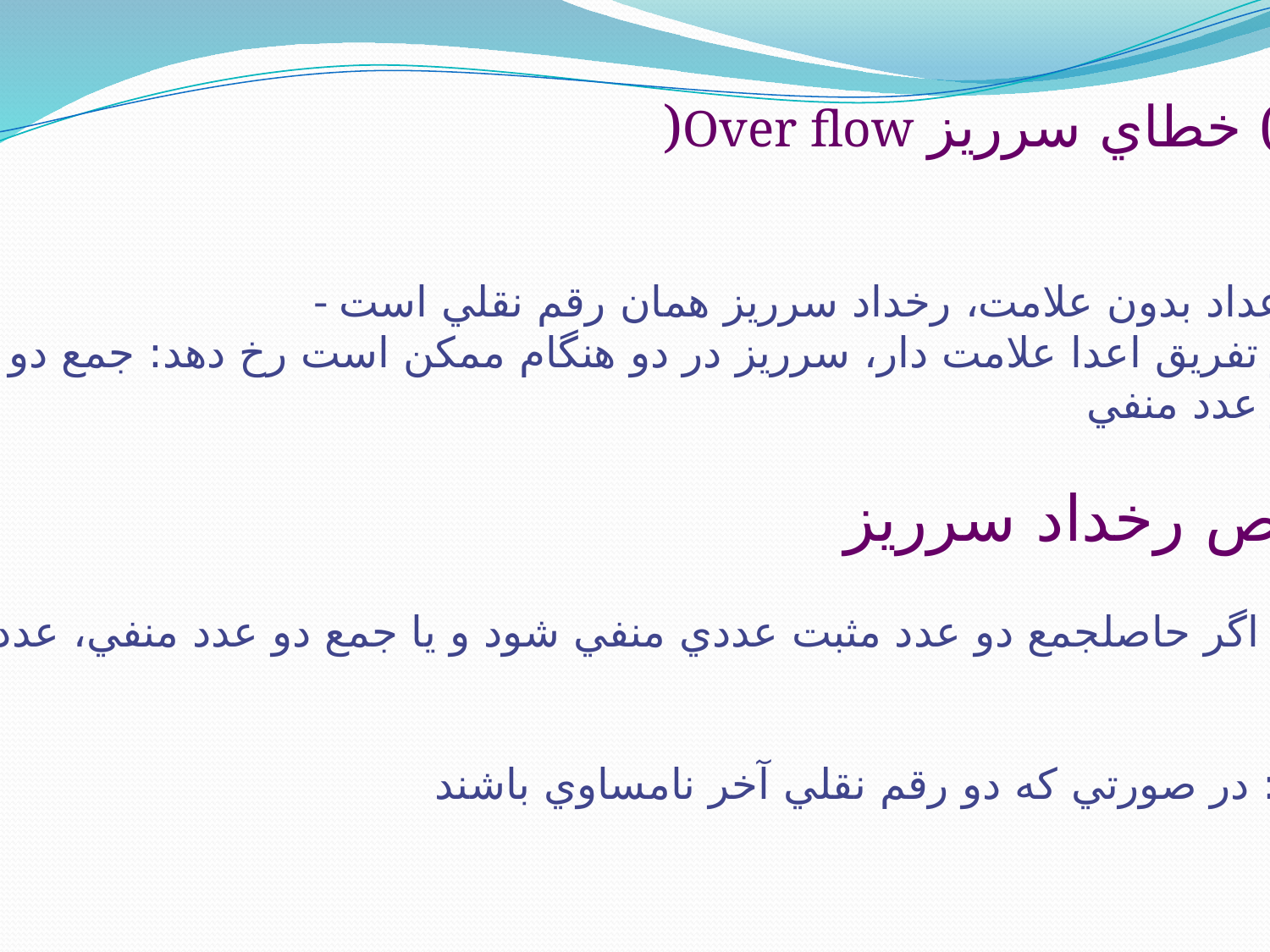

)Over flow خطاي سرريز (
- در جمع اعداد بدون علامت، رخداد سرريز همان رقم نقلي است.
- در جمع و تفريق اعدا علامت دار، سرريز در دو هنگام ممکن است رخ دهد: جمع دو عدد مثبت
    يا جمع دو عدد منفي.

تشخيص رخداد سرريز:

راه اول : اگر حاصلجمع دو عدد مثبت عددي منفي شود و يا جمع دو عدد منفي، عددي مثبت،

راه دوم : در صورتي که دو رقم نقلي آخر نامساوي باشند.